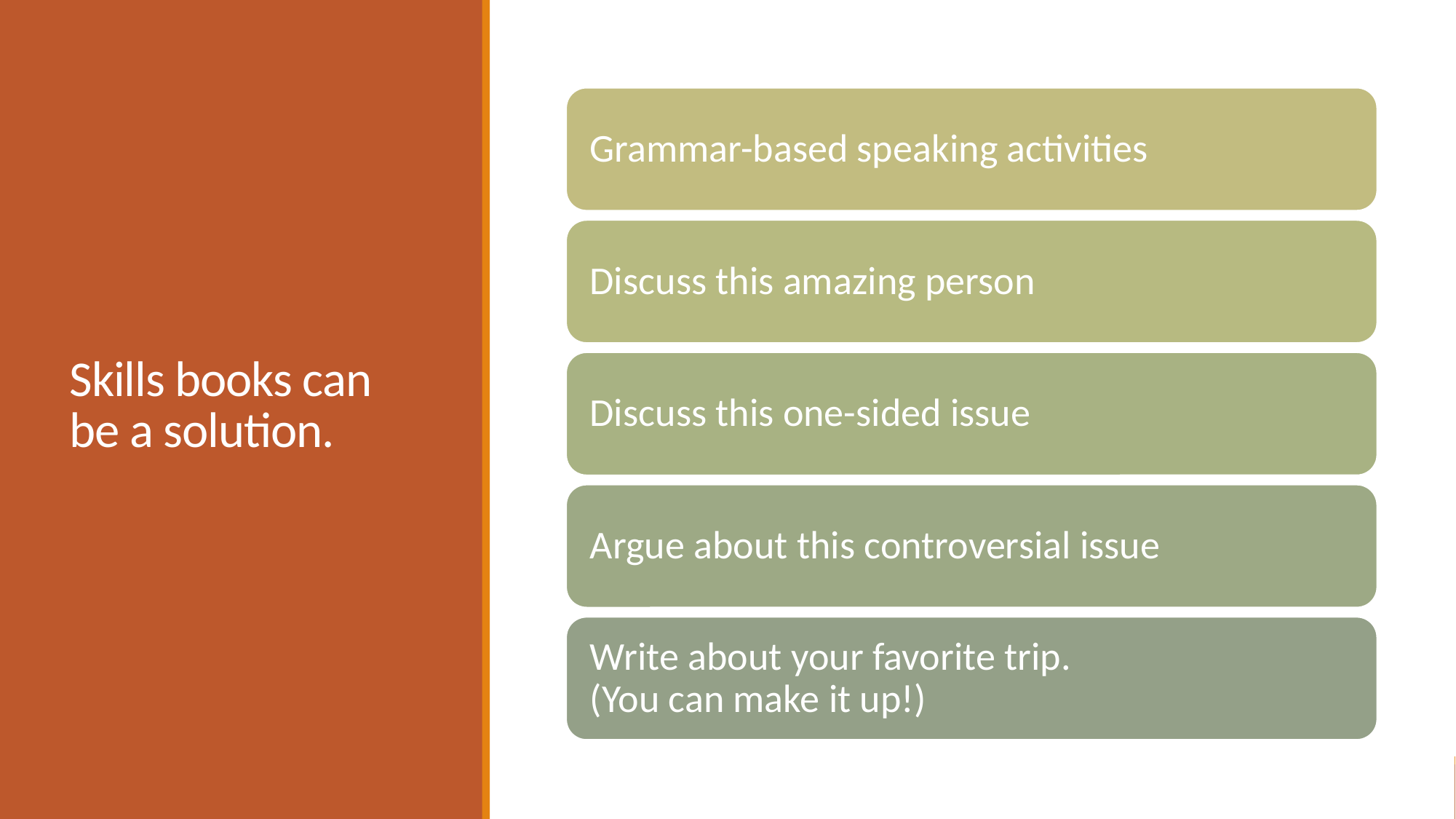

# Skills books can be a solution.
Grammar-based speaking activities
Discuss this amazing person
Discuss this one-sided issue
Argue about this controversial issue
Write about your favorite trip.
(You can make it up!)